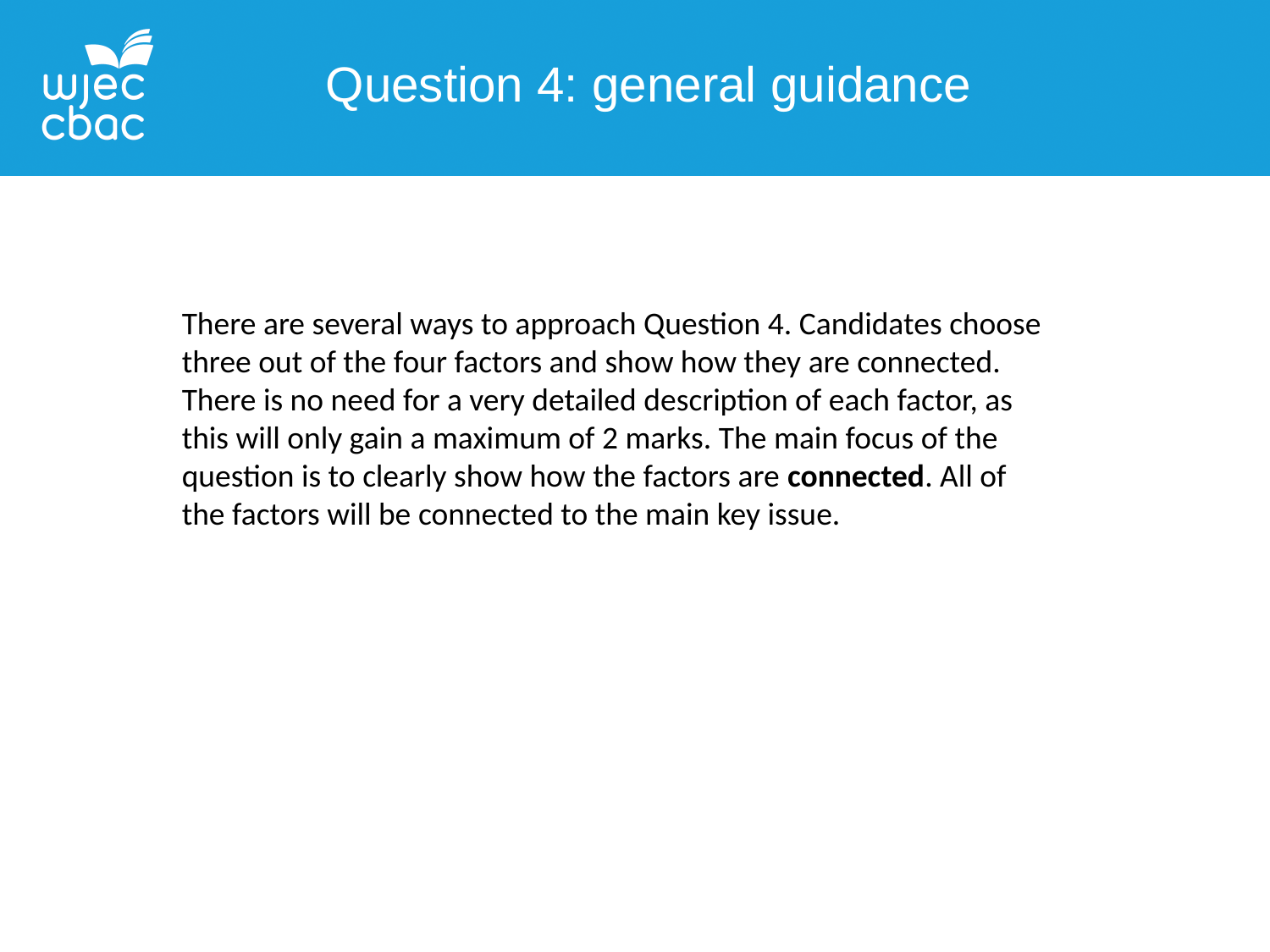

Question 4: general guidance

There are several ways to approach Question 4. Candidates choose three out of the four factors and show how they are connected. There is no need for a very detailed description of each factor, as this will only gain a maximum of 2 marks. The main focus of the question is to clearly show how the factors are connected. All of the factors will be connected to the main key issue.